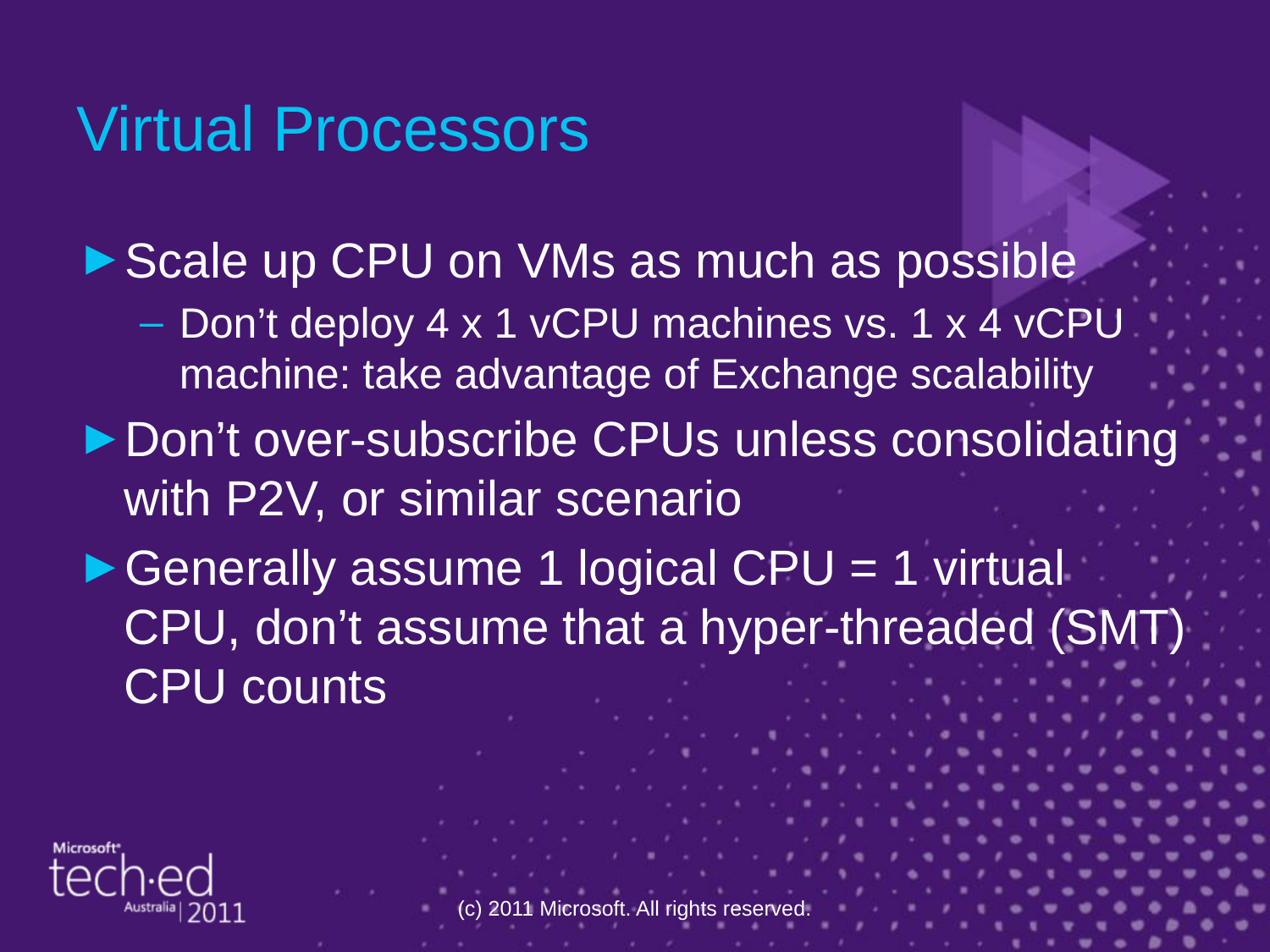

# Virtual Processors
Scale up CPU on VMs as much as possible
Don’t deploy 4 x 1 vCPU machines vs. 1 x 4 vCPU machine: take advantage of Exchange scalability
Don’t over-subscribe CPUs unless consolidating with P2V, or similar scenario
Generally assume 1 logical CPU = 1 virtual CPU, don’t assume that a hyper-threaded (SMT) CPU counts
(c) 2011 Microsoft. All rights reserved.